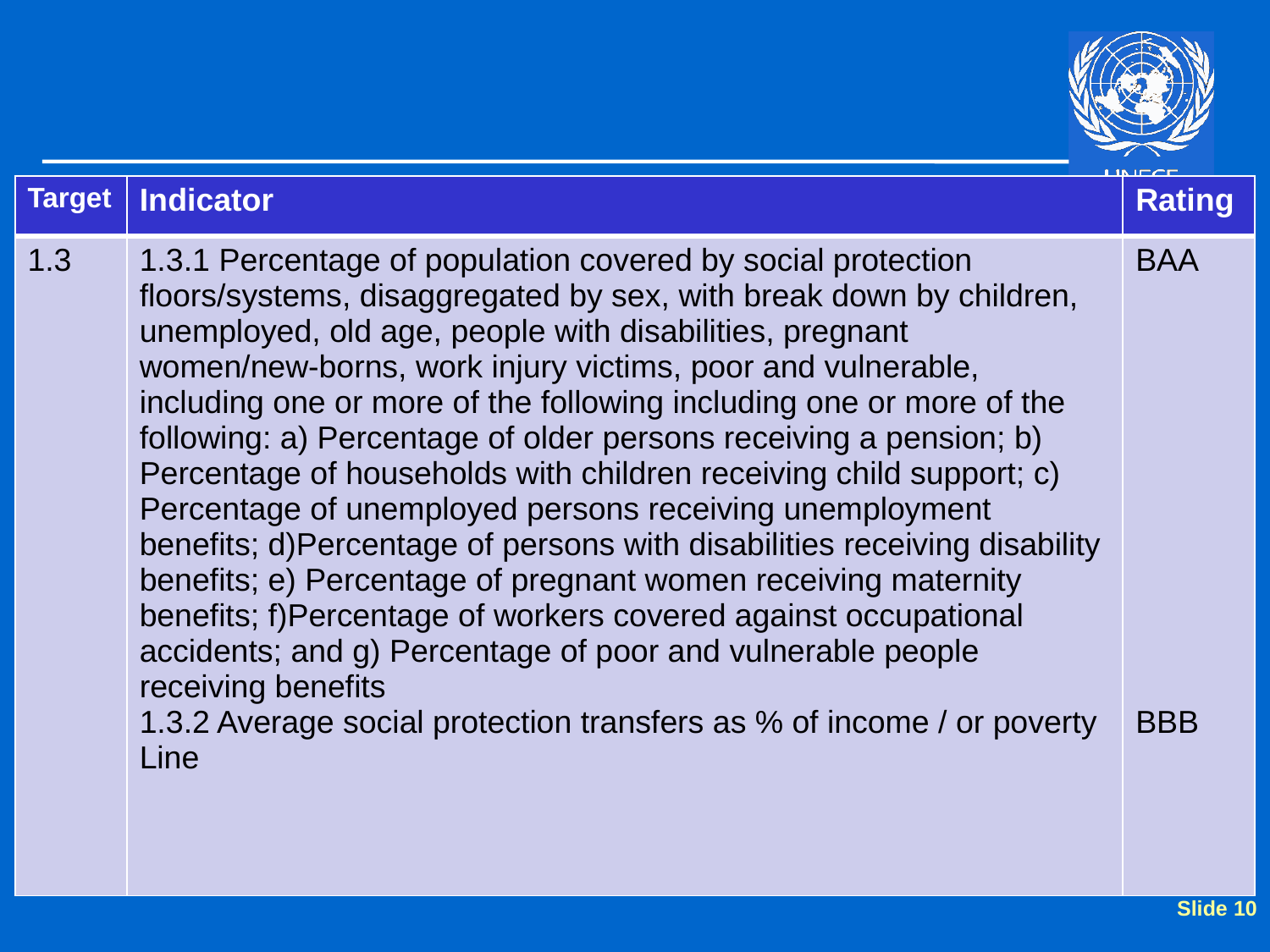

#
| Target | Indicator | Rating |
| --- | --- | --- |
| 1.3 | 1.3.1 Percentage of population covered by social protection floors/systems, disaggregated by sex, with break down by children, unemployed, old age, people with disabilities, pregnant women/new-borns, work injury victims, poor and vulnerable, including one or more of the following including one or more of the following: a) Percentage of older persons receiving a pension; b) Percentage of households with children receiving child support; c) Percentage of unemployed persons receiving unemployment benefits; d)Percentage of persons with disabilities receiving disability benefits; e) Percentage of pregnant women receiving maternity benefits; f)Percentage of workers covered against occupational accidents; and g) Percentage of poor and vulnerable people receiving benefits 1.3.2 Average social protection transfers as % of income / or poverty Line | BAA BBB |